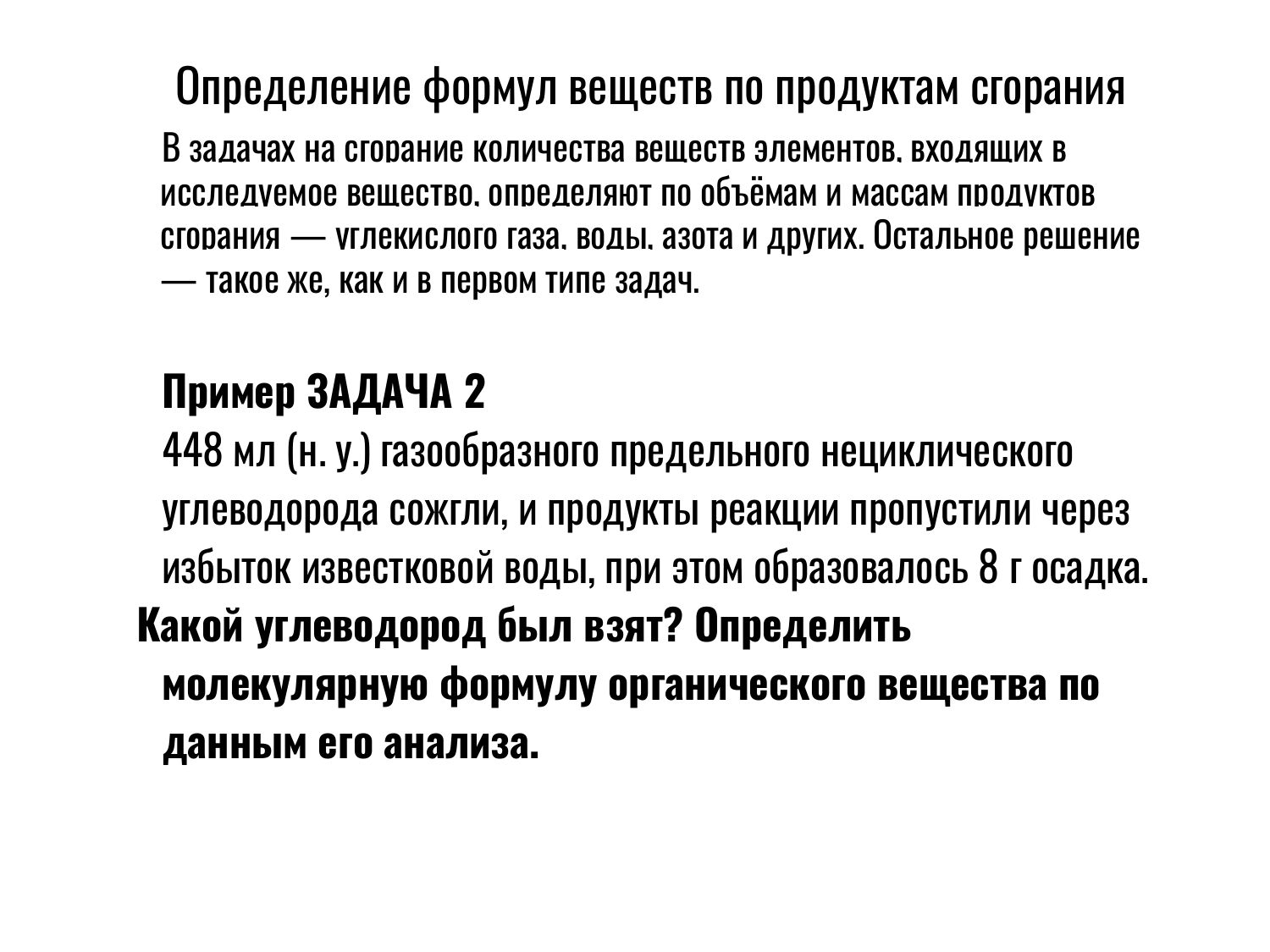

Определение формул веществ по продуктам сгорания
В задачах на сгорание количества веществ элементов, входящих в исследуемое вещество, определяют по объёмам и массам продуктов сгорания — углекислого газа, воды, азота и других. Остальное решение — такое же, как и в первом типе задач.

Пример ЗАДАЧА 2
448 мл (н. у.) газообразного предельного нециклического углеводорода сожгли, и продукты реакции пропустили через избыток известковой воды, при этом образовалось 8 г осадка.
Какой углеводород был взят? Определить молекулярную формулу органического вещества по данным его анализа.